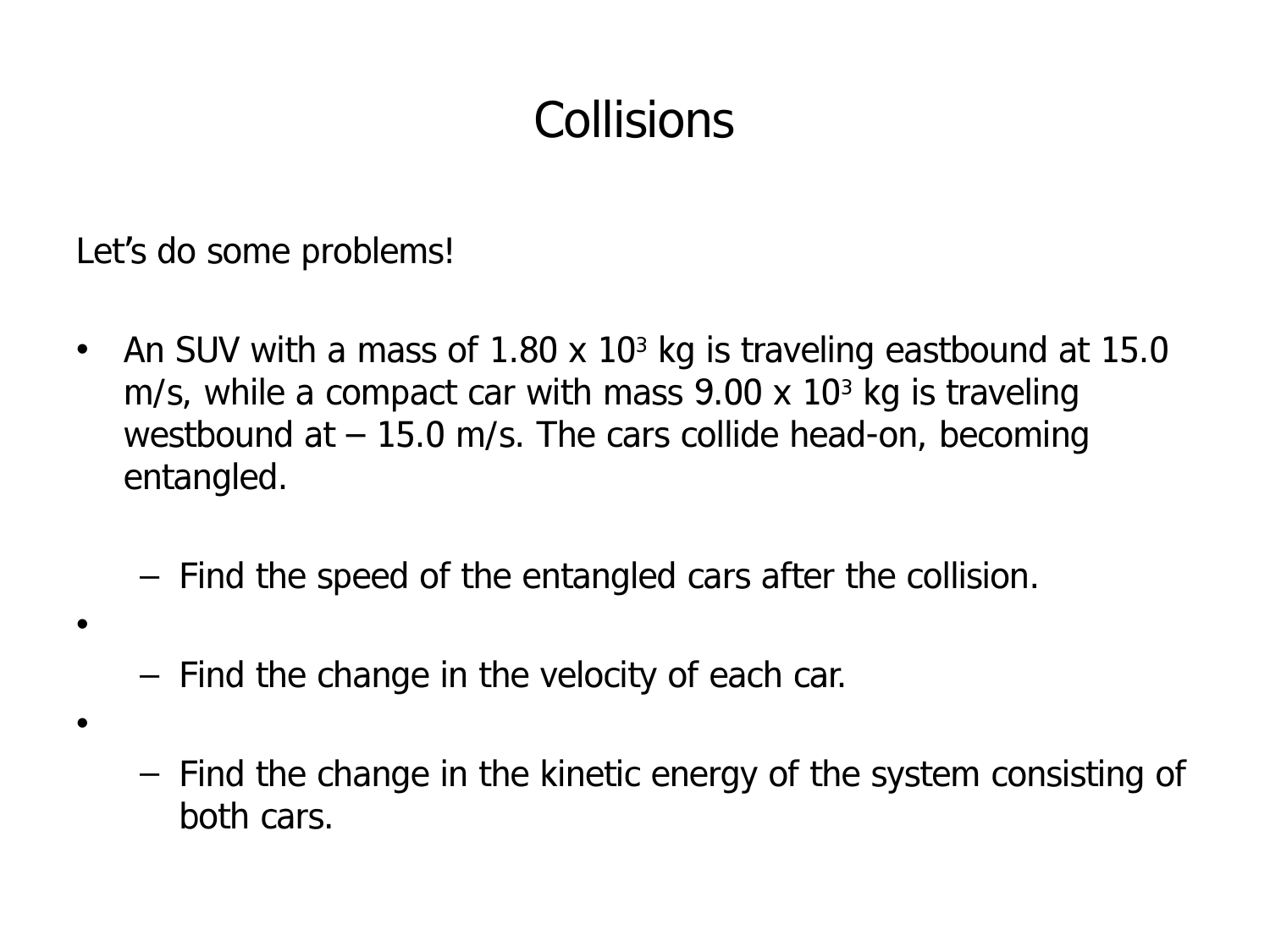

# Collisions
Let’s do some problems!

An SUV with a mass of 1.80 x 103 kg is traveling eastbound at 15.0 m/s, while a compact car with mass 9.00 x 103 kg is traveling westbound at – 15.0 m/s. The cars collide head-on, becoming entangled.

Find the speed of the entangled cars after the collision.

Find the change in the velocity of each car.

Find the change in the kinetic energy of the system consisting of both cars.